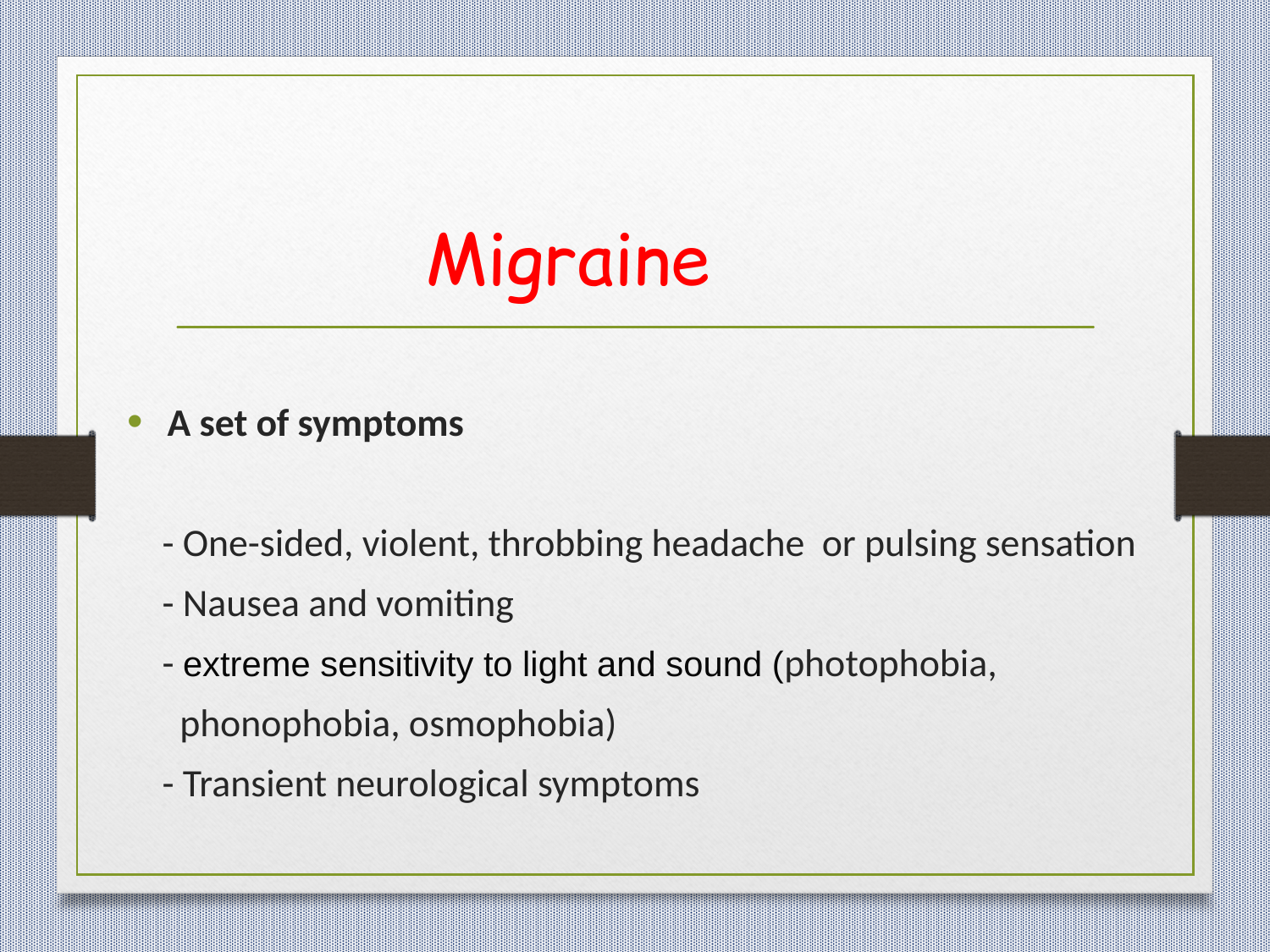

# Migraine
A set of symptoms

    - One-sided, violent, throbbing headache  or pulsing sensation
    - Nausea and vomiting
    - extreme sensitivity to light and sound (photophobia,
      phonophobia, osmophobia)
    - Transient neurological symptoms